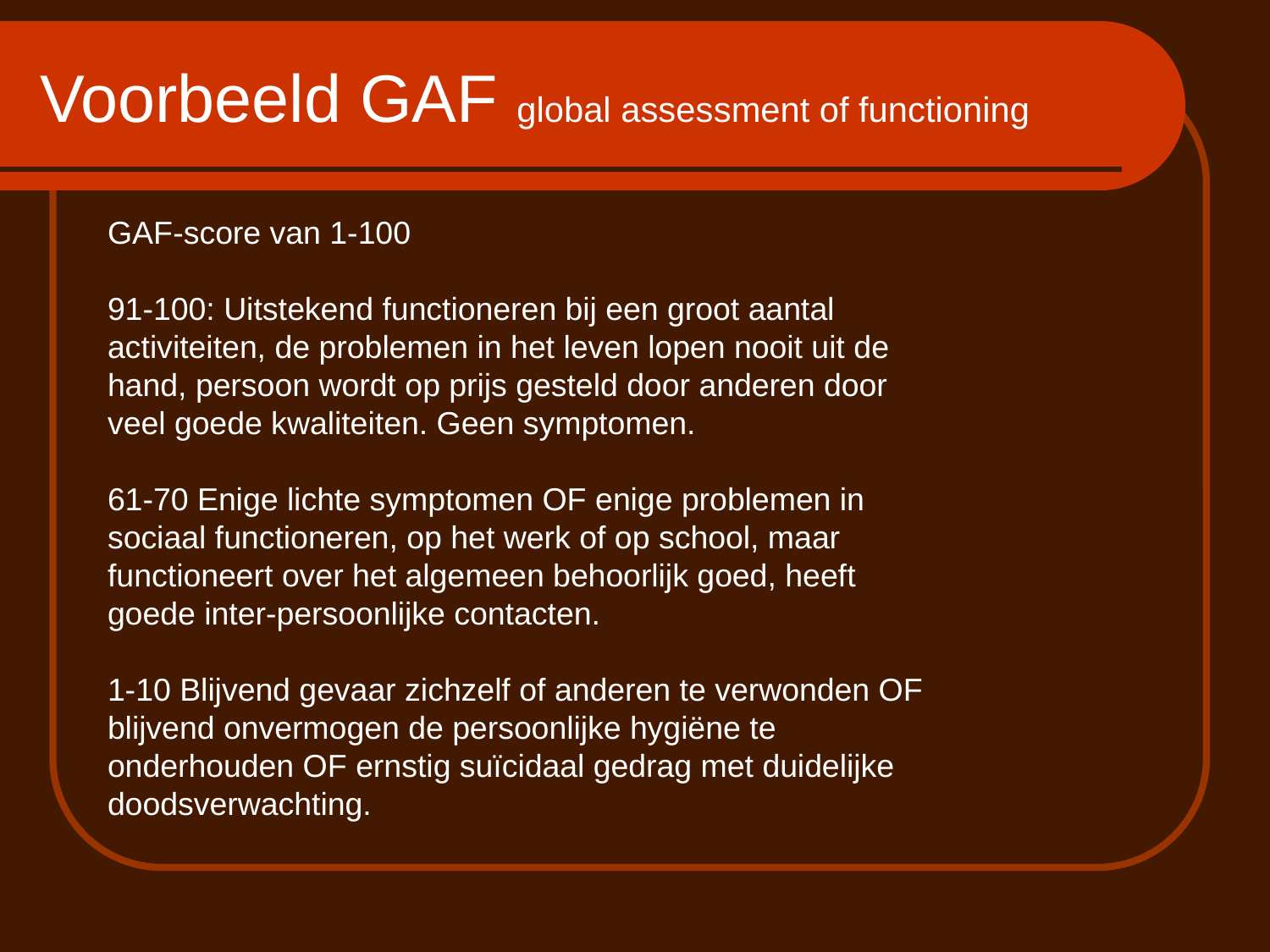

# Voorbeeld GAF global assessment of functioning
GAF-score van 1-100

91-100: Uitstekend functioneren bij een groot aantal activiteiten, de problemen in het leven lopen nooit uit de hand, persoon wordt op prijs gesteld door anderen door veel goede kwaliteiten. Geen symptomen.

61-70 Enige lichte symptomen OF enige problemen in sociaal functioneren, op het werk of op school, maar functioneert over het algemeen behoorlijk goed, heeft goede inter-persoonlijke contacten.

1-10 Blijvend gevaar zichzelf of anderen te verwonden OF blijvend onvermogen de persoonlijke hygiëne te onderhouden OF ernstig suïcidaal gedrag met duidelijke doodsverwachting.